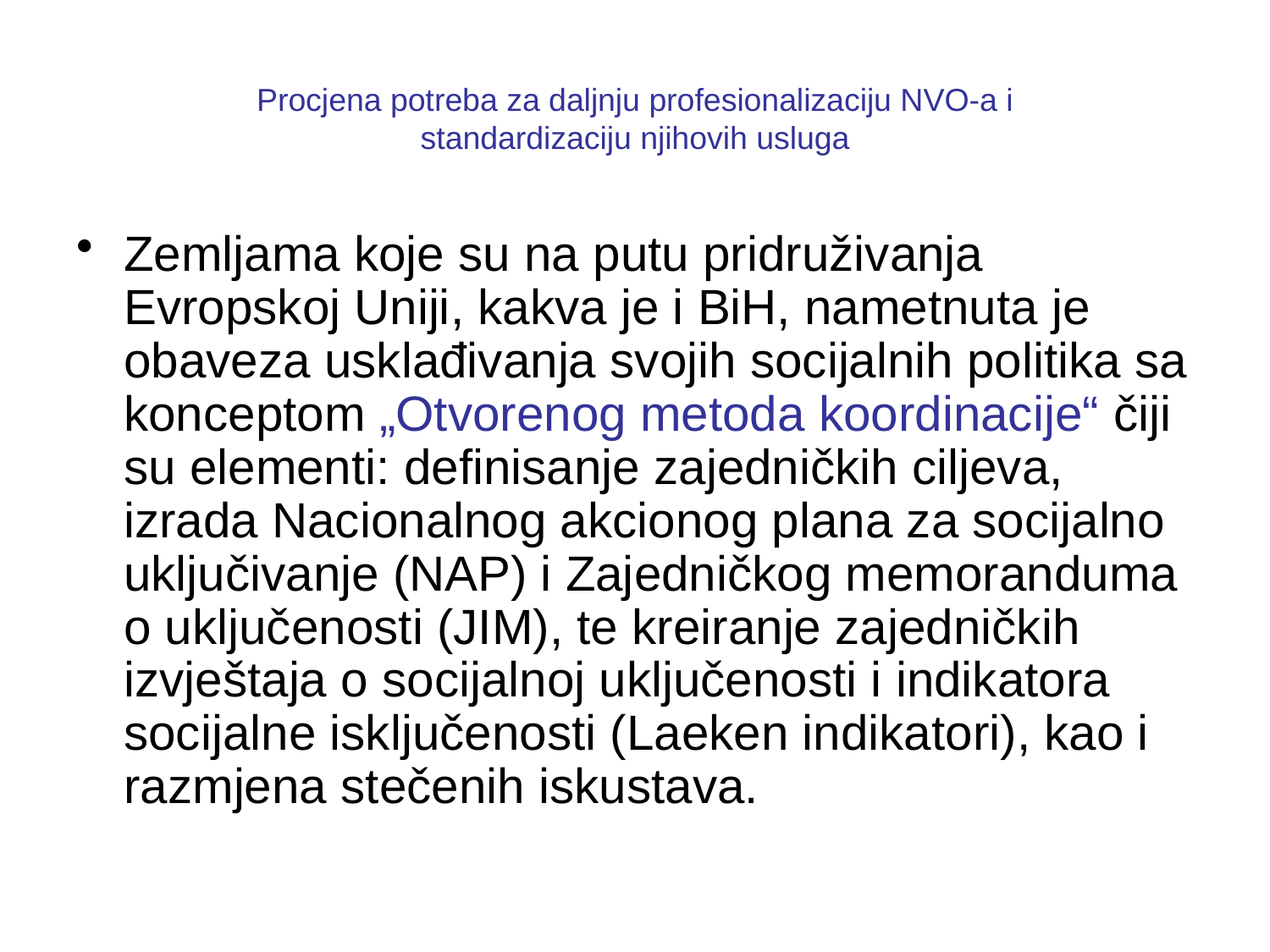

# Procjena potreba za daljnju profesionalizaciju NVO-a i standardizaciju njihovih usluga
Zemljama koje su na putu pridruživanja Evropskoj Uniji, kakva je i BiH, nametnuta je obaveza usklađivanja svojih socijalnih politika sa konceptom „Otvorenog metoda koordinacije“ čiji su elementi: definisanje zajedničkih ciljeva, izrada Nacionalnog akcionog plana za socijalno uključivanje (NAP) i Zajedničkog memoranduma o uključenosti (JIM), te kreiranje zajedničkih izvještaja o socijalnoj uključenosti i indikatora socijalne isključenosti (Laeken indikatori), kao i razmjena stečenih iskustava.